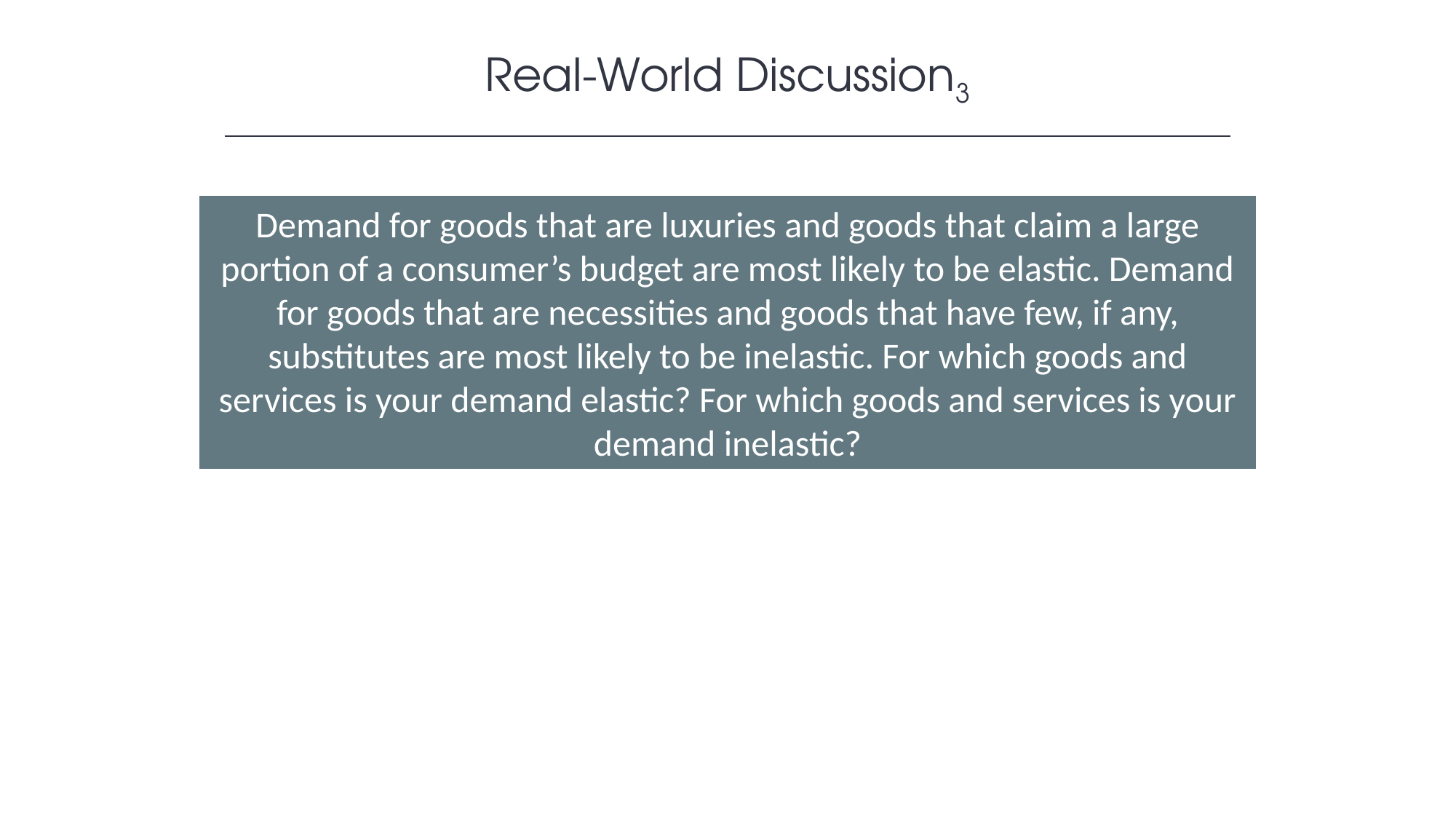

Real-World Discussion3
Demand for goods that are luxuries and goods that claim a large portion of a consumer’s budget are most likely to be elastic. Demand for goods that are necessities and goods that have few, if any, substitutes are most likely to be inelastic. For which goods and services is your demand elastic? For which goods and services is your demand inelastic?